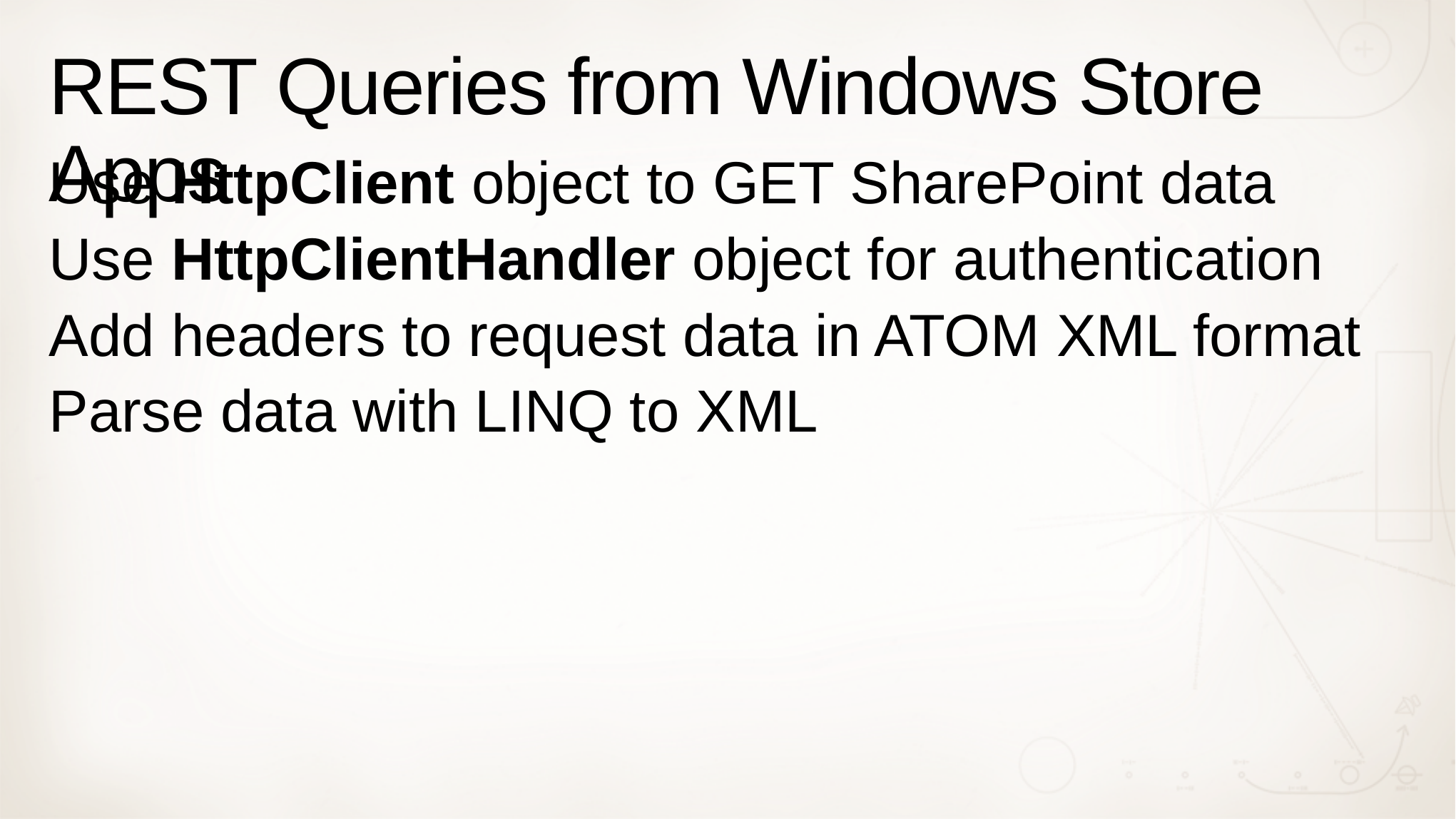

# REST Queries from Windows Store Apps
Use HttpClient object to GET SharePoint data
Use HttpClientHandler object for authentication
Add headers to request data in ATOM XML format
Parse data with LINQ to XML